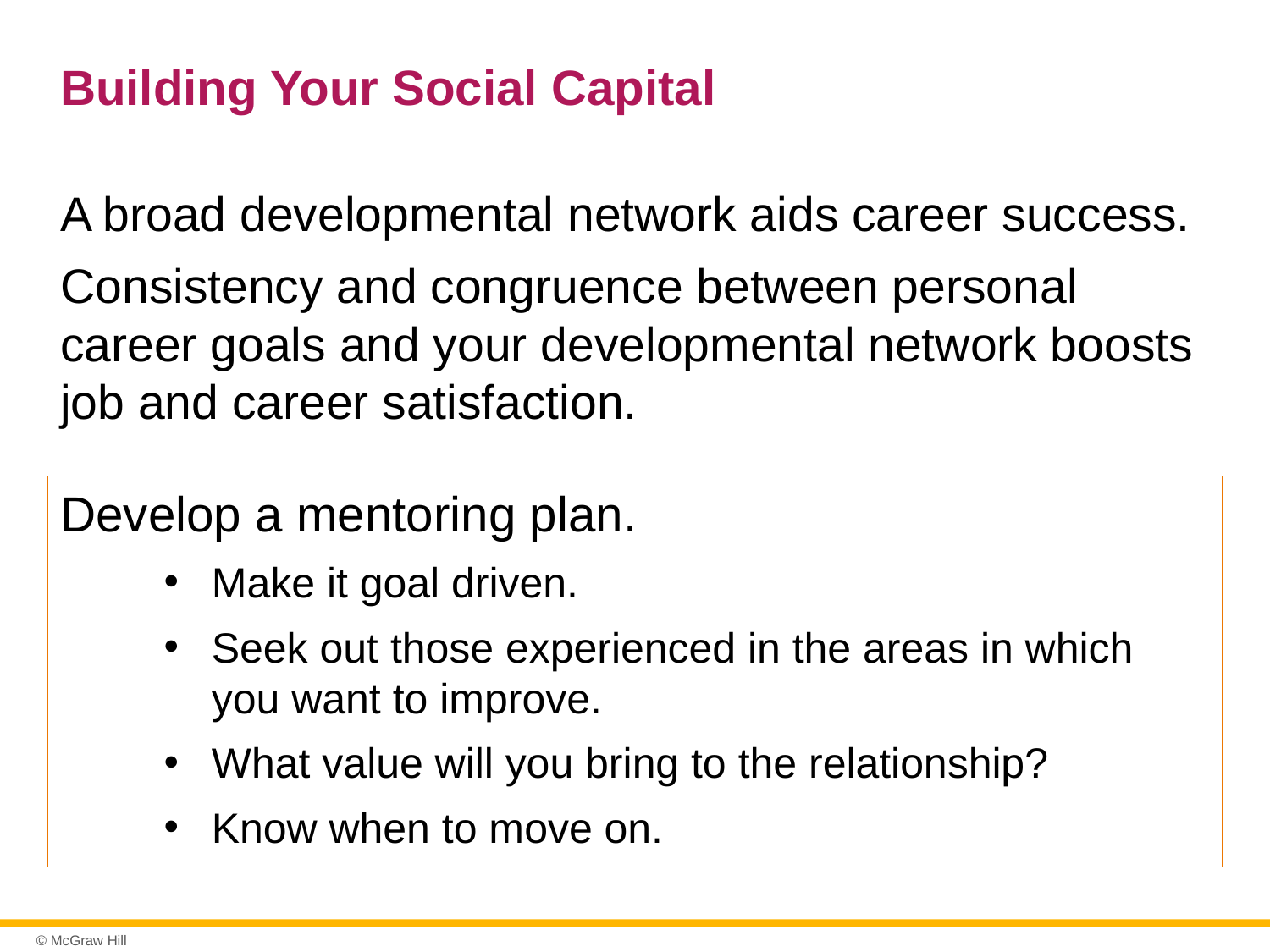

# Building Your Social Capital
A broad developmental network aids career success.
Consistency and congruence between personal career goals and your developmental network boosts job and career satisfaction.

Develop a mentoring plan.
Make it goal driven.
Seek out those experienced in the areas in which you want to improve.
What value will you bring to the relationship?
Know when to move on.